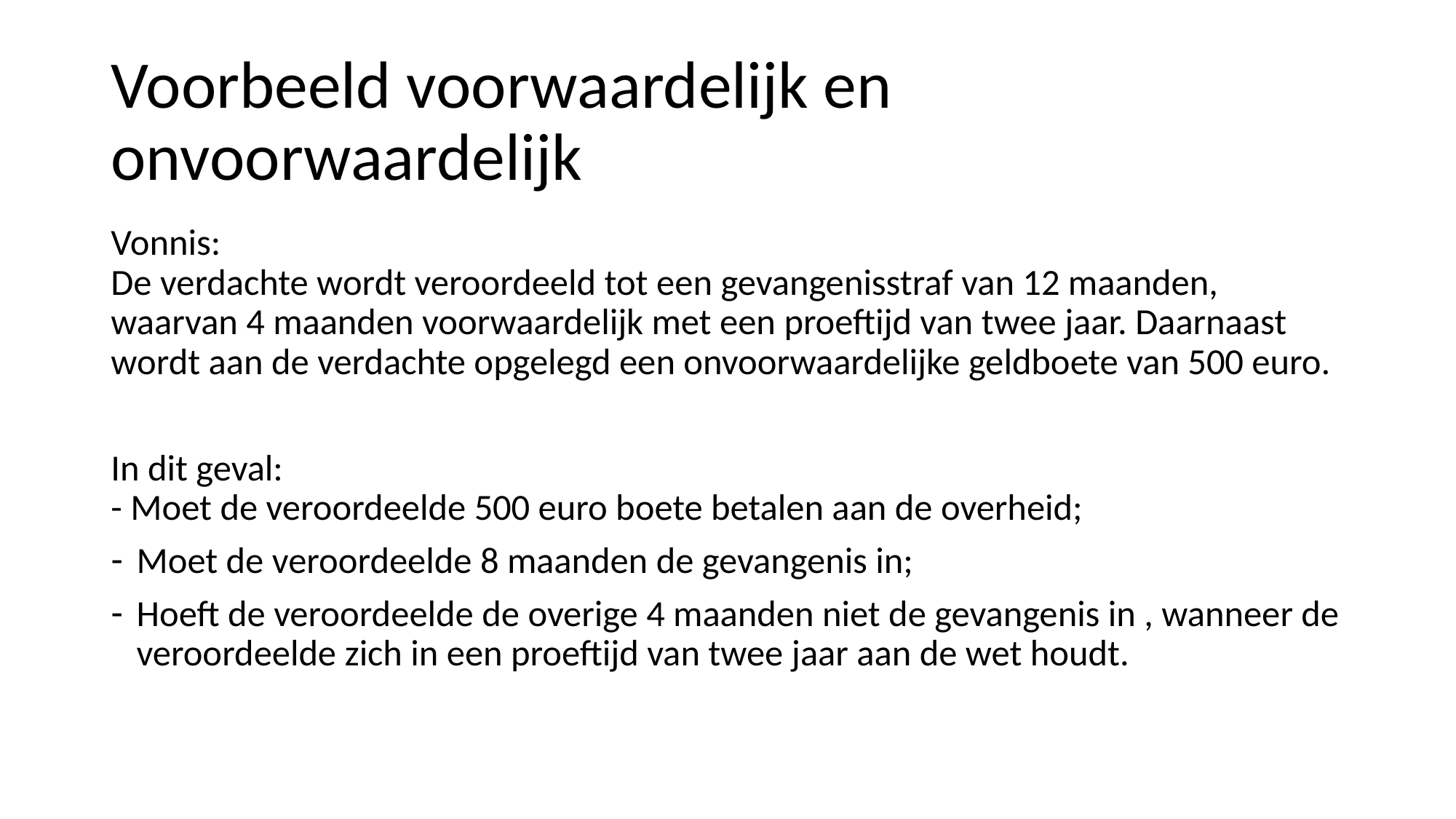

# Voorbeeld voorwaardelijk en onvoorwaardelijk
Vonnis:
De verdachte wordt veroordeeld tot een gevangenisstraf van 12 maanden, waarvan 4 maanden voorwaardelijk met een proeftijd van twee jaar. Daarnaast wordt aan de verdachte opgelegd een onvoorwaardelijke geldboete van 500 euro.

In dit geval:
- Moet de veroordeelde 500 euro boete betalen aan de overheid;
Moet de veroordeelde 8 maanden de gevangenis in;
Hoeft de veroordeelde de overige 4 maanden niet de gevangenis in , wanneer de veroordeelde zich in een proeftijd van twee jaar aan de wet houdt.